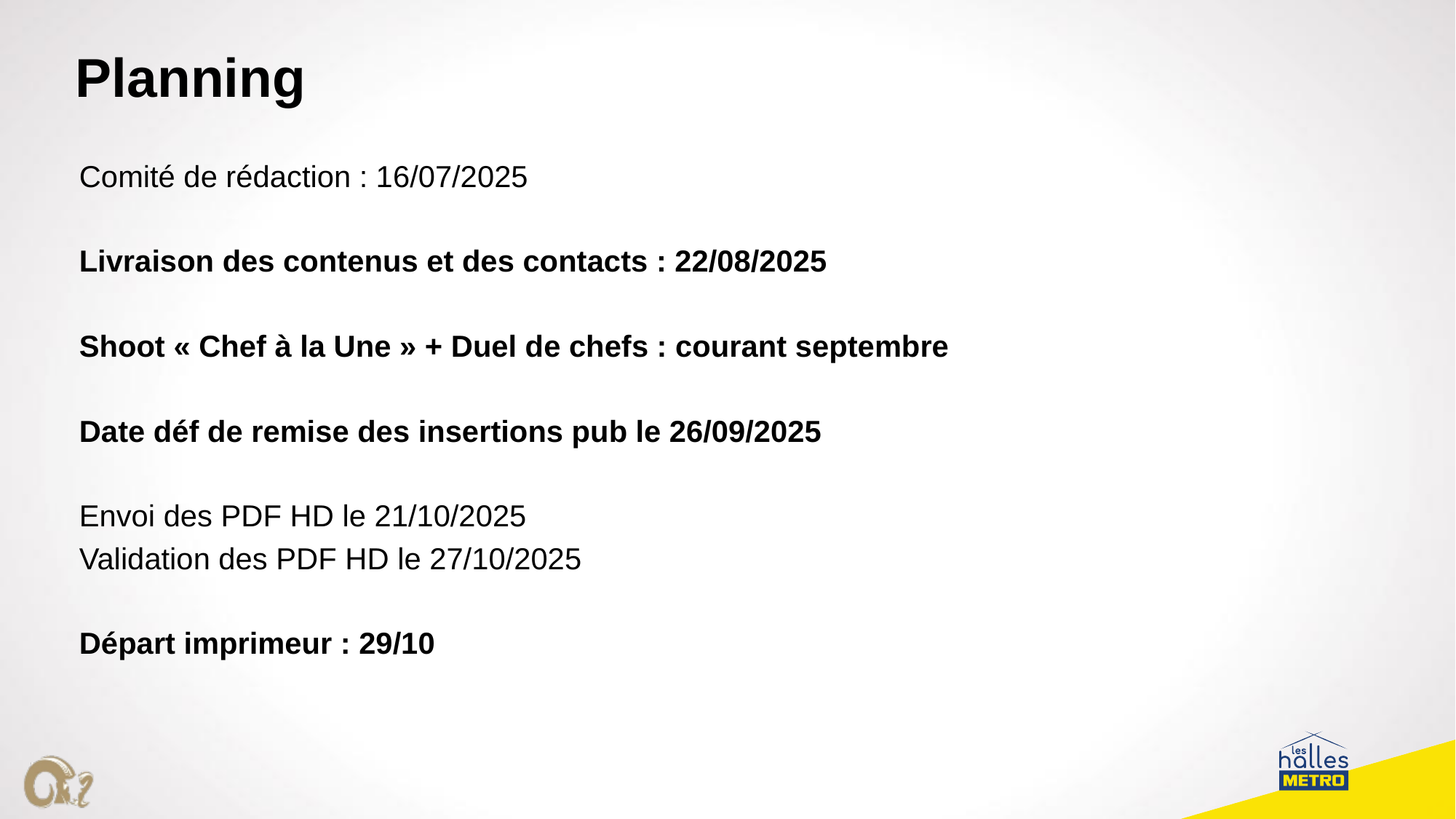

Planning
Comité de rédaction : 16/07/2025

Livraison des contenus et des contacts : 22/08/2025

Shoot « Chef à la Une » + Duel de chefs : courant septembre

Date déf de remise des insertions pub le 26/09/2025

Envoi des PDF HD le 21/10/2025
Validation des PDF HD le 27/10/2025

Départ imprimeur : 29/10